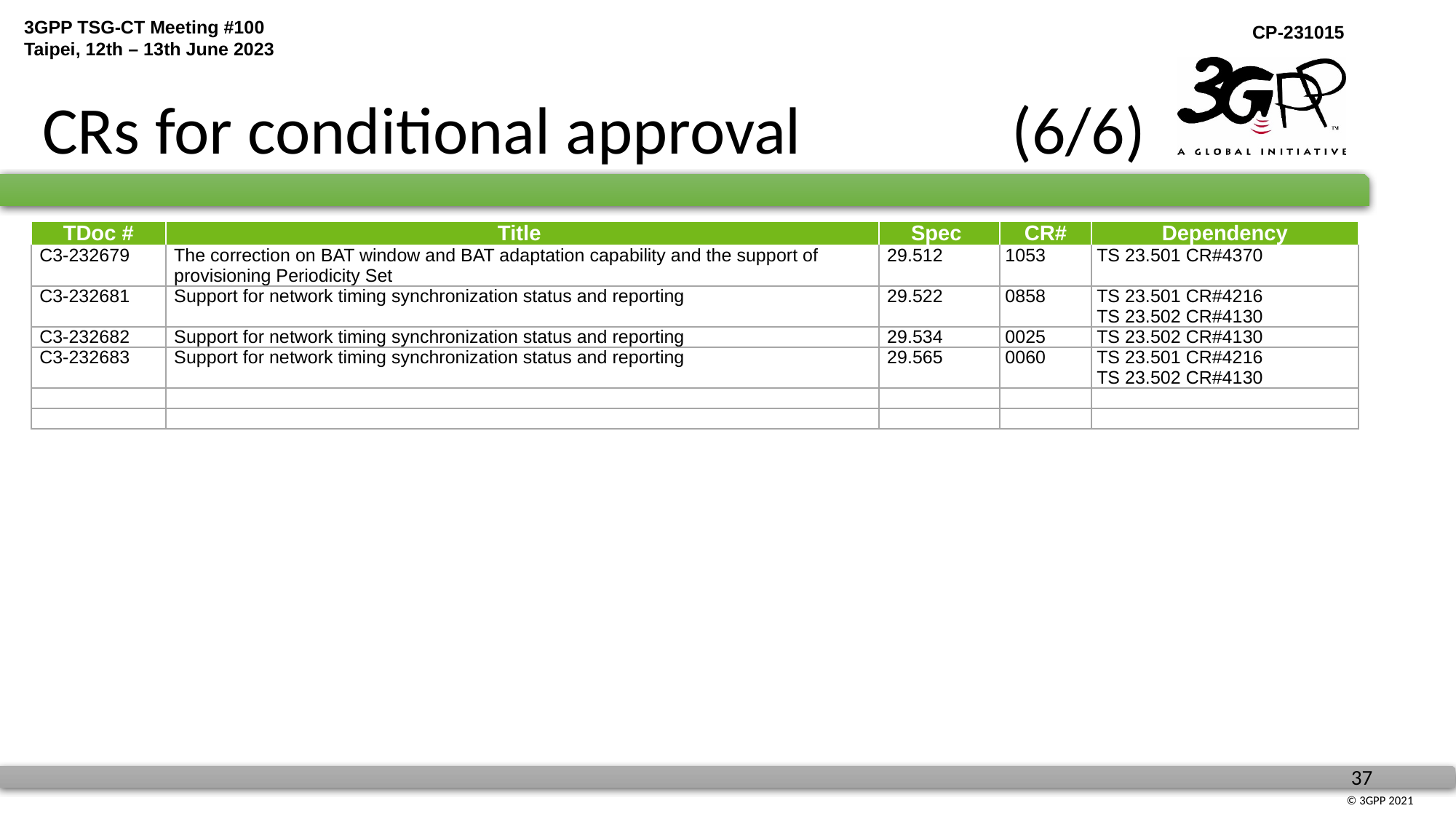

# CRs for conditional approval              (6/6)
| TDoc # | Title | Spec | CR# | Dependency |
| --- | --- | --- | --- | --- |
| C3-232679 | The correction on BAT window and BAT adaptation capability and the support of provisioning Periodicity Set | 29.512 | 1053 | TS 23.501 CR#4370 |
| C3-232681 | Support for network timing synchronization status and reporting | 29.522 | 0858 | TS 23.501 CR#4216 TS 23.502 CR#4130 |
| C3-232682 | Support for network timing synchronization status and reporting | 29.534 | 0025 | TS 23.502 CR#4130 |
| C3-232683 | Support for network timing synchronization status and reporting | 29.565 | 0060 | TS 23.501 CR#4216 TS 23.502 CR#4130 |
|  |  |  |  |  |
|  |  |  |  |  |